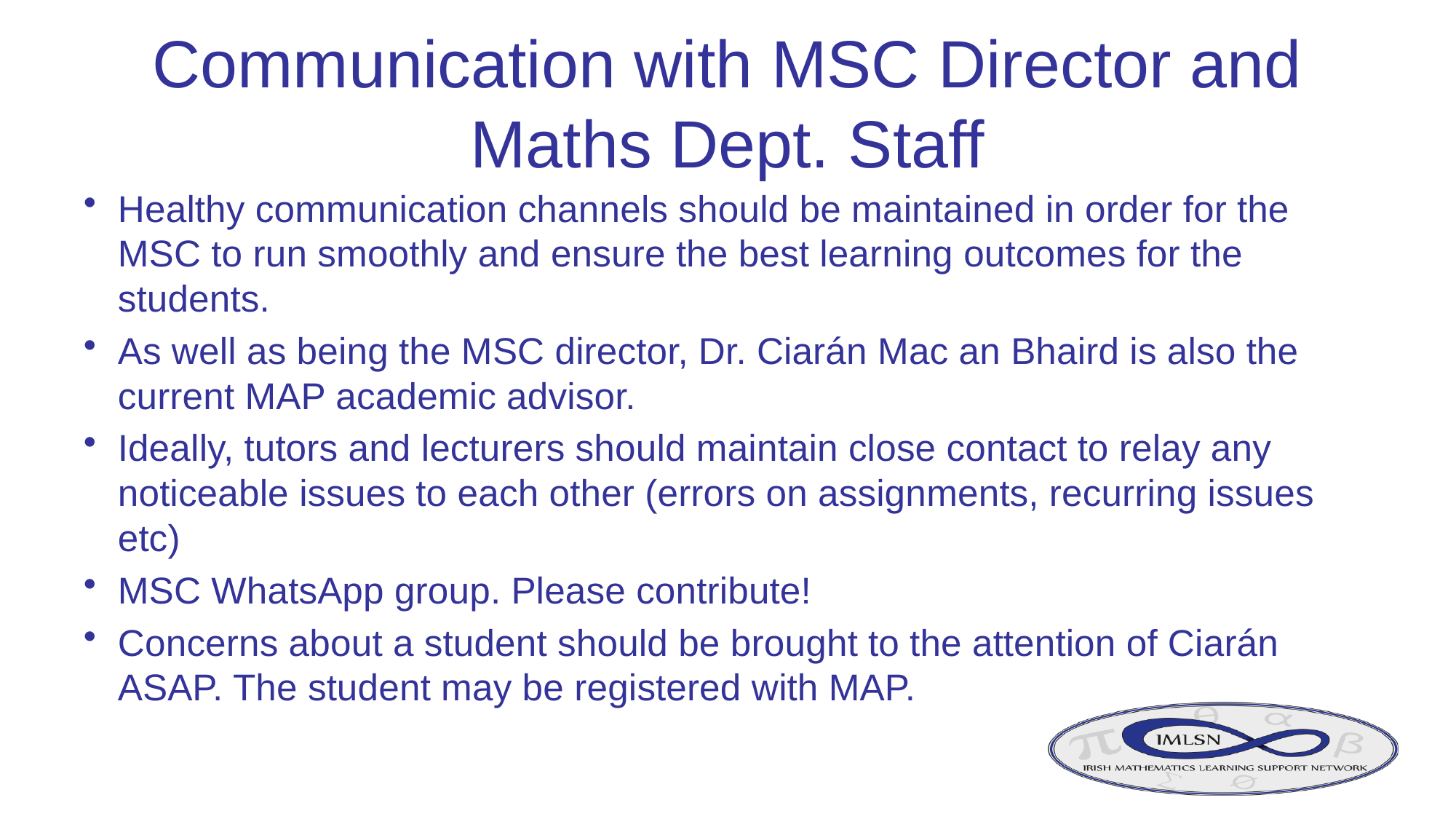

# Communication with MSC Director and Maths Dept. Staff
Healthy communication channels should be maintained in order for the MSC to run smoothly and ensure the best learning outcomes for the students.
As well as being the MSC director, Dr. Ciarán Mac an Bhaird is also the current MAP academic advisor.
Ideally, tutors and lecturers should maintain close contact to relay any noticeable issues to each other (errors on assignments, recurring issues etc)
MSC WhatsApp group. Please contribute!
Concerns about a student should be brought to the attention of Ciarán ASAP. The student may be registered with MAP.